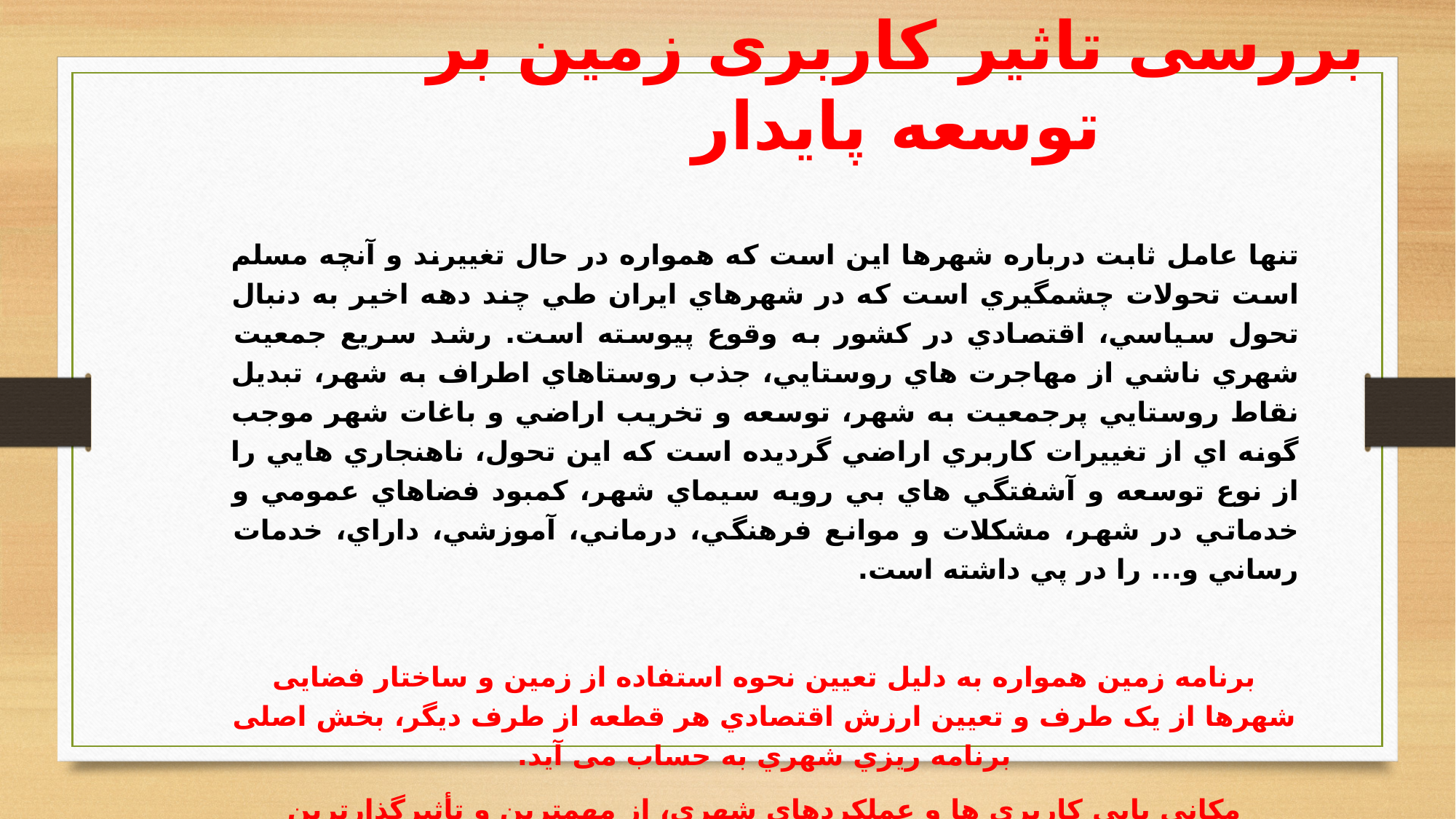

# بررسی تاثیر کاربری زمین بر توسعه پایدار
تنها عامل ثابت درباره شهرها اين است كه همواره در حال تغييرند و آنچه مسلم است تحولات چشمگيري است كه در شهرهاي ايران طي چند دهه اخير به دنبال تحول سياسي، اقتصادي در كشور به وقوع پيوسته است. رشد سريع جمعيت شهري ناشي از مهاجرت هاي روستايي، جذب روستاهاي اطراف به شهر، تبديل نقاط روستايي پرجمعيت به شهر، توسعه و تخريب اراضي و باغات شهر موجب گونه اي از تغييرات كاربري اراضي گرديده است كه اين تحول، ناهنجاري هايي را از نوع توسعه و آشفتگي هاي بي رويه سيماي شهر، كمبود فضاهاي عمومي و خدماتي در شهر، مشكلات و موانع فرهنگي، درماني، آموزشي، داراي، خدمات رساني و... را در پي داشته است.

برنامه زمین همواره به دلیل تعیین نحوه استفاده از زمین و ساختار فضایی شهرها از یک طرف و تعیین ارزش اقتصادي هر قطعه از طرف دیگر، بخش اصلی برنامه ریزي شهري به حساب می آید.
مکانی یابی کاربری ها و عملکردهای شهری، از مهمترین و تأثیرگذارترین محورهای توسعة پایدار شهری است.